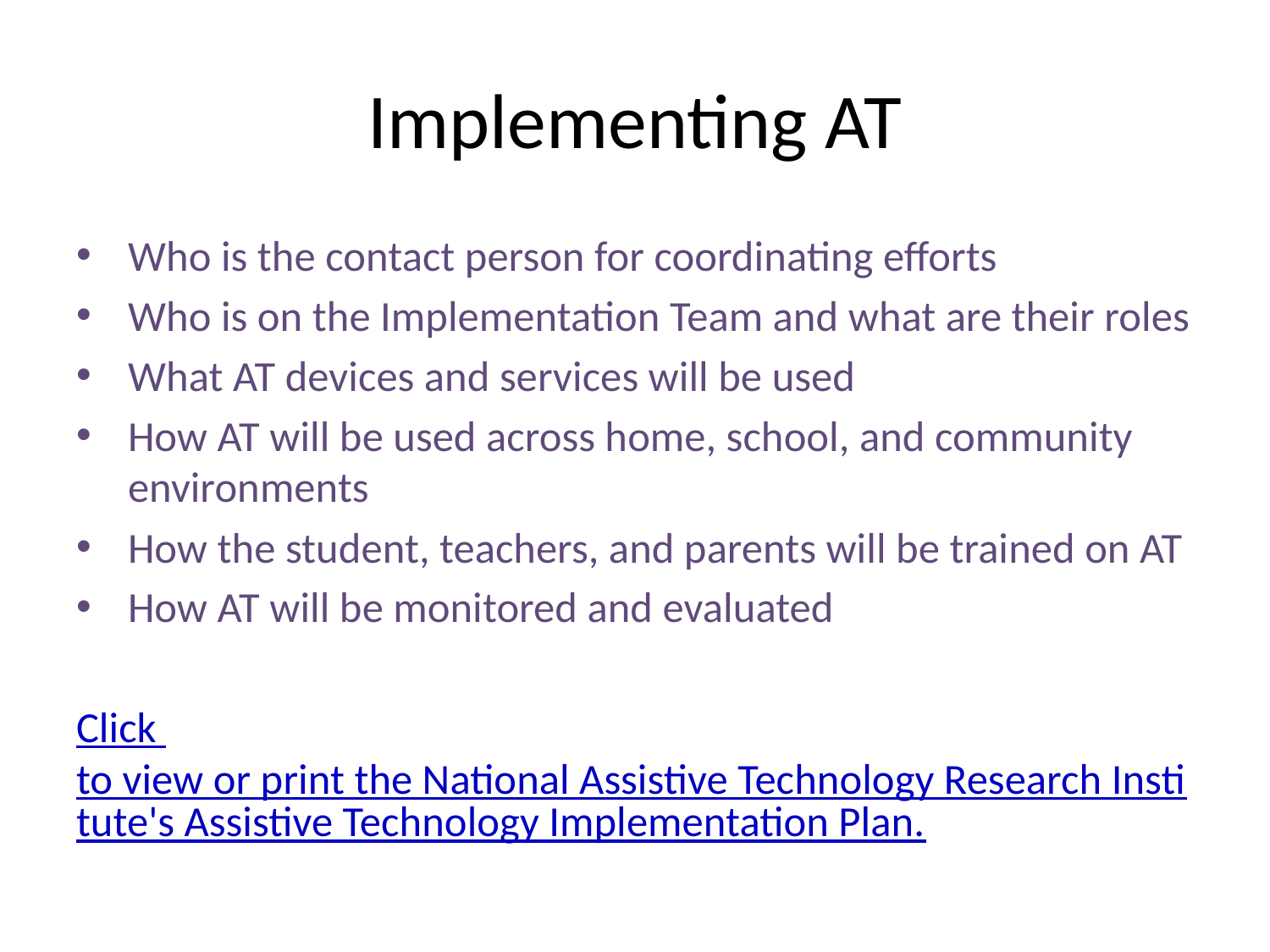

# Implementing AT
Who is the contact person for coordinating efforts
Who is on the Implementation Team and what are their roles
What AT devices and services will be used
How AT will be used across home, school, and community environments
How the student, teachers, and parents will be trained on AT
How AT will be monitored and evaluated

Click to view or print the National Assistive Technology Research Institute's Assistive Technology Implementation Plan.